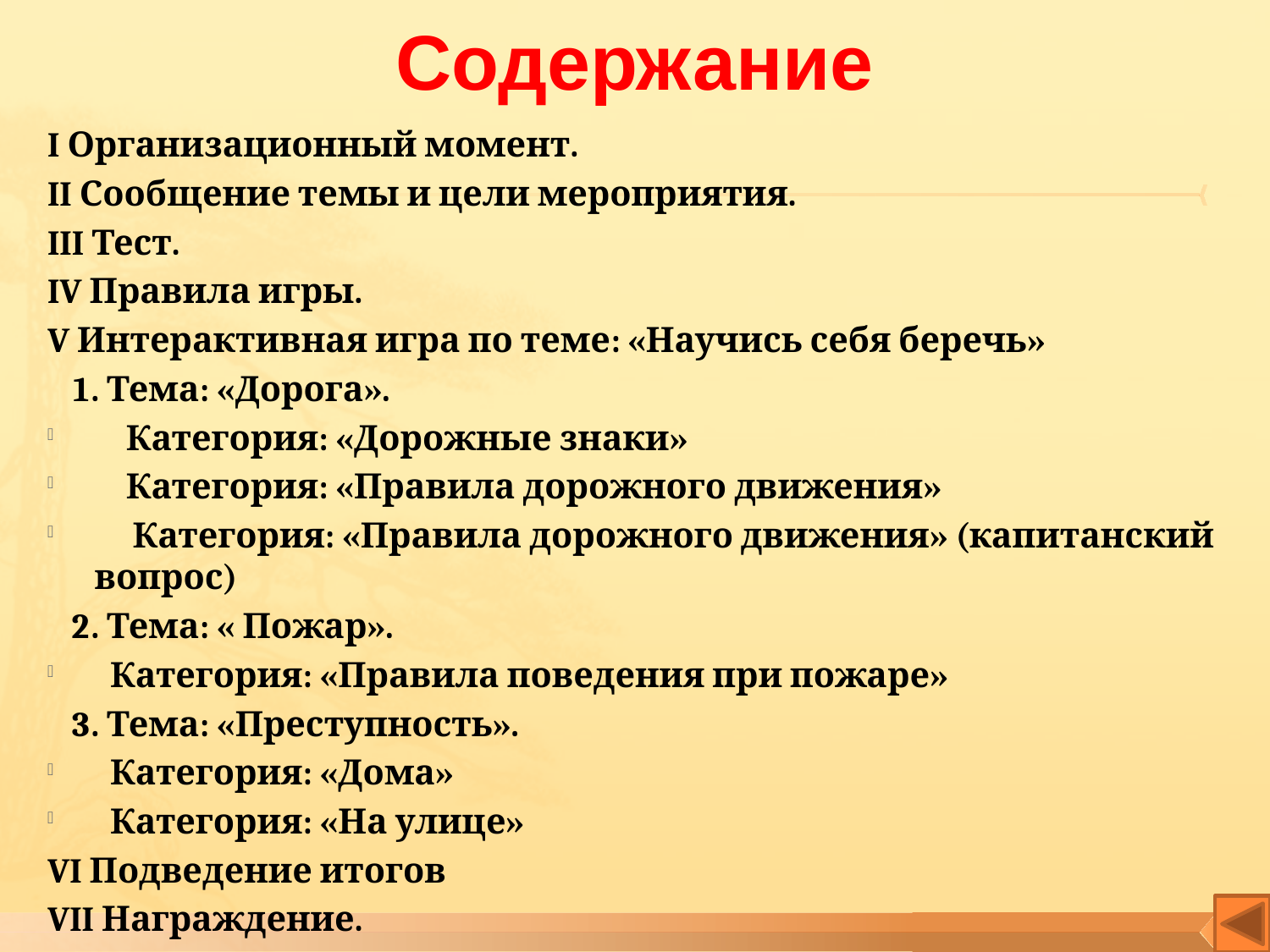

# Содержание
I Организационный момент.
II Сообщение темы и цели мероприятия.
III Тест.
IV Правила игры.
V Интерактивная игра по теме: «Научись себя беречь»
   1. Тема: «Дорога».
Категория: «Дорожные знаки»
Категория: «Правила дорожного движения»
     Категория: «Правила дорожного движения» (капитанский вопрос)
   2. Тема: « Пожар».
Категория: «Правила поведения при пожаре»
   3. Тема: «Преступность».
Категория: «Дома»
Категория: «На улице»
VI Подведение итогов
VII Награждение.